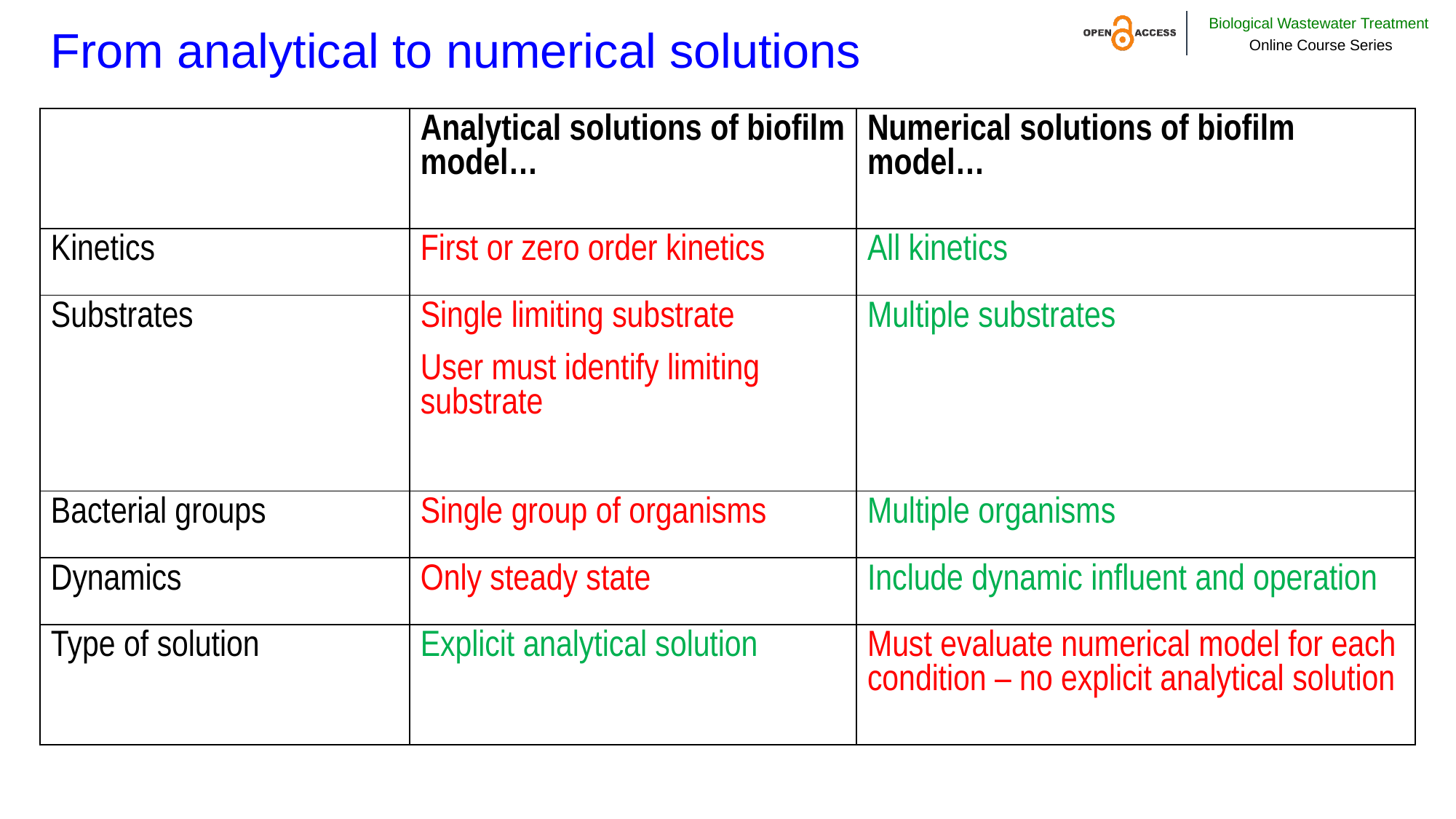

# From analytical to numerical solutions
|  | Analytical solutions of biofilm model… | Numerical solutions of biofilm model… |
| --- | --- | --- |
| Kinetics | First or zero order kinetics | All kinetics |
| Substrates | Single limiting substrate User must identify limiting substrate | Multiple substrates |
| Bacterial groups | Single group of organisms | Multiple organisms |
| Dynamics | Only steady state | Include dynamic influent and operation |
| Type of solution | Explicit analytical solution | Must evaluate numerical model for each condition – no explicit analytical solution |